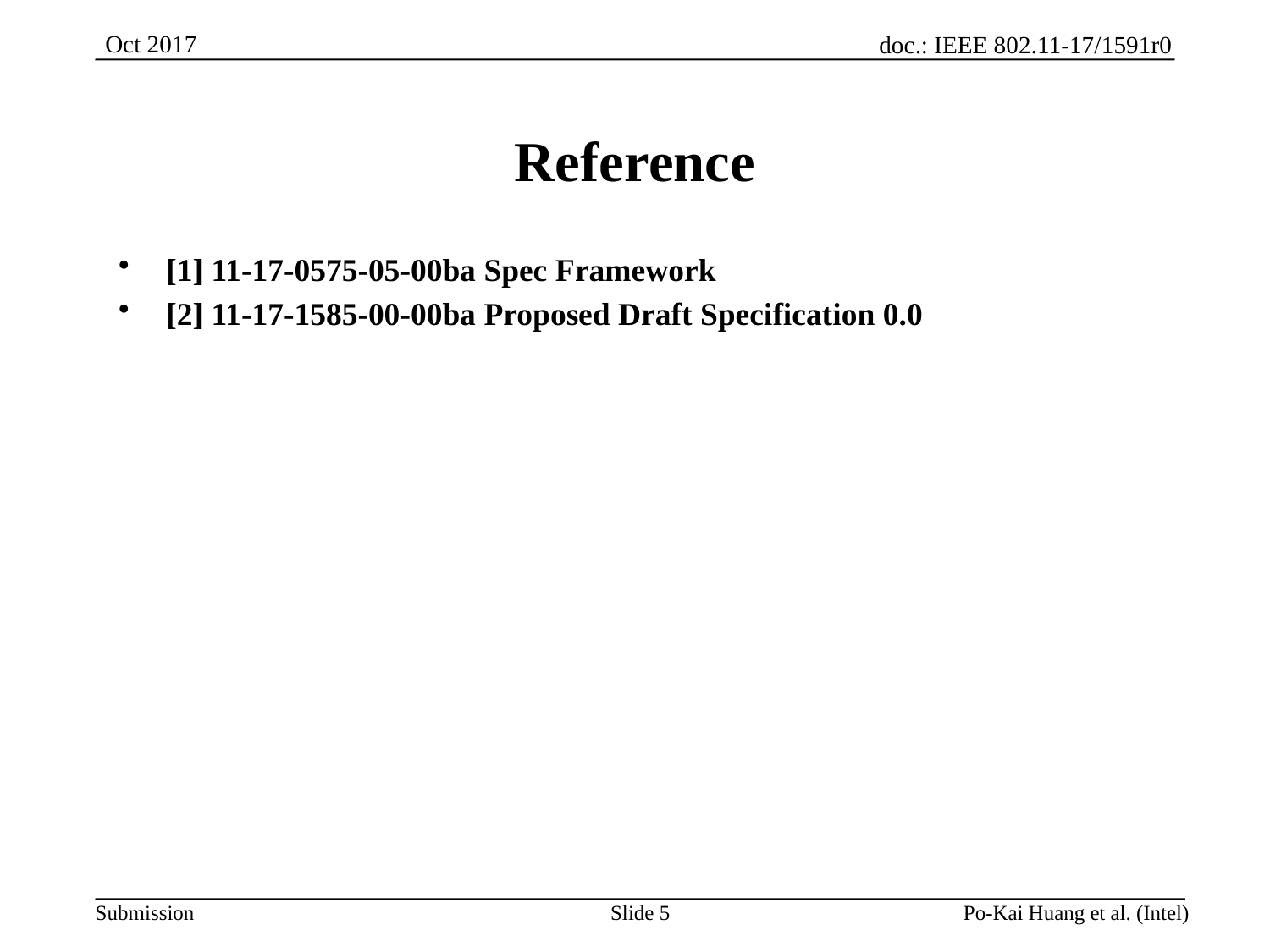

# Reference
[1] 11-17-0575-05-00ba Spec Framework
[2] 11-17-1585-00-00ba Proposed Draft Specification 0.0

Slide 5
Po-Kai Huang et al. (Intel)